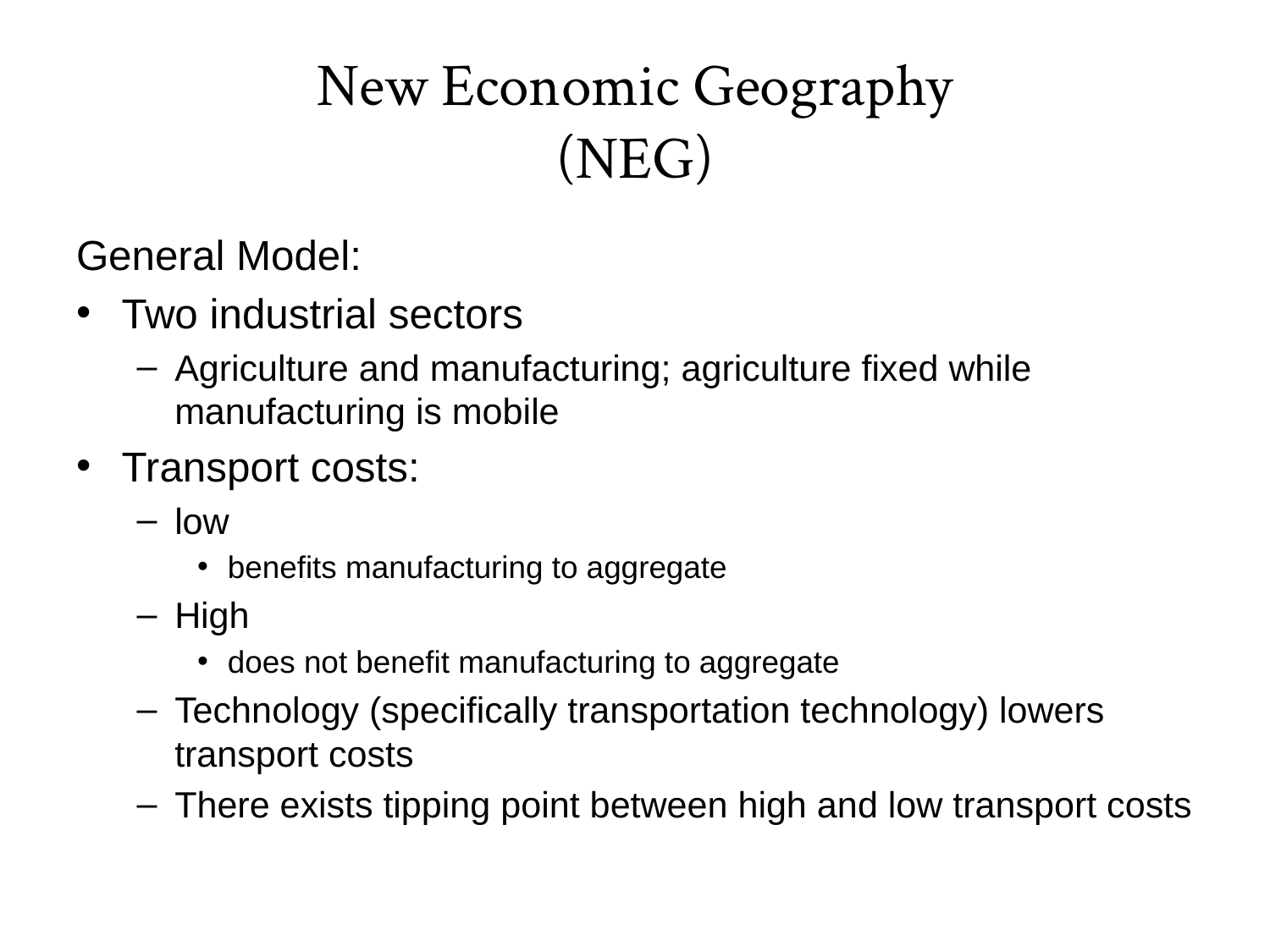

# New Economic Geography (NEG)
General Model:
Two industrial sectors
Agriculture and manufacturing; agriculture fixed while manufacturing is mobile
Transport costs:
low
benefits manufacturing to aggregate
High
does not benefit manufacturing to aggregate
Technology (specifically transportation technology) lowers transport costs
There exists tipping point between high and low transport costs